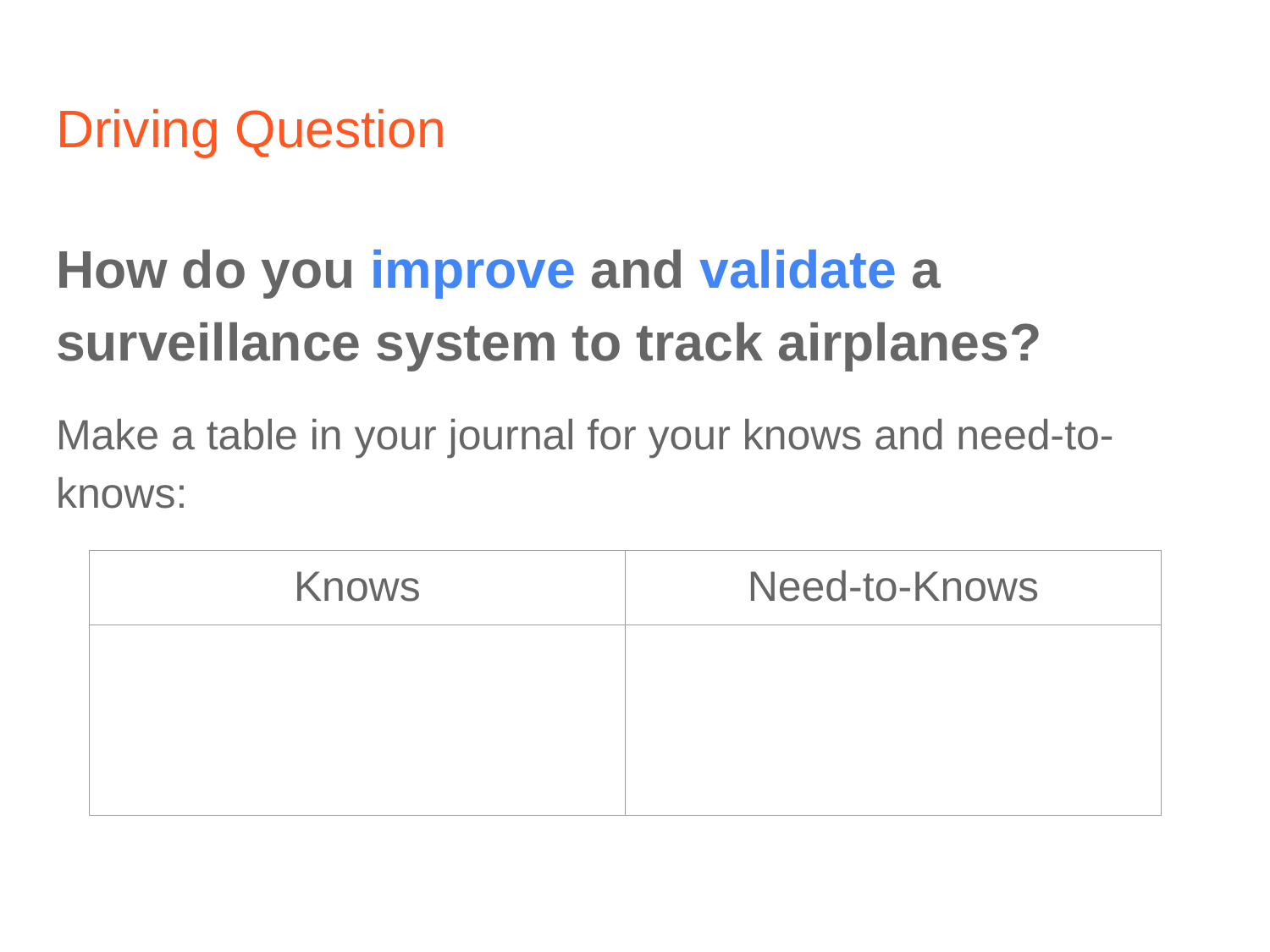

# Driving Question
How do you improve and validate a surveillance system to track airplanes?
Make a table in your journal for your knows and need-to-knows:

| Knows | Need-to-Knows |
| --- | --- |
|  |  |